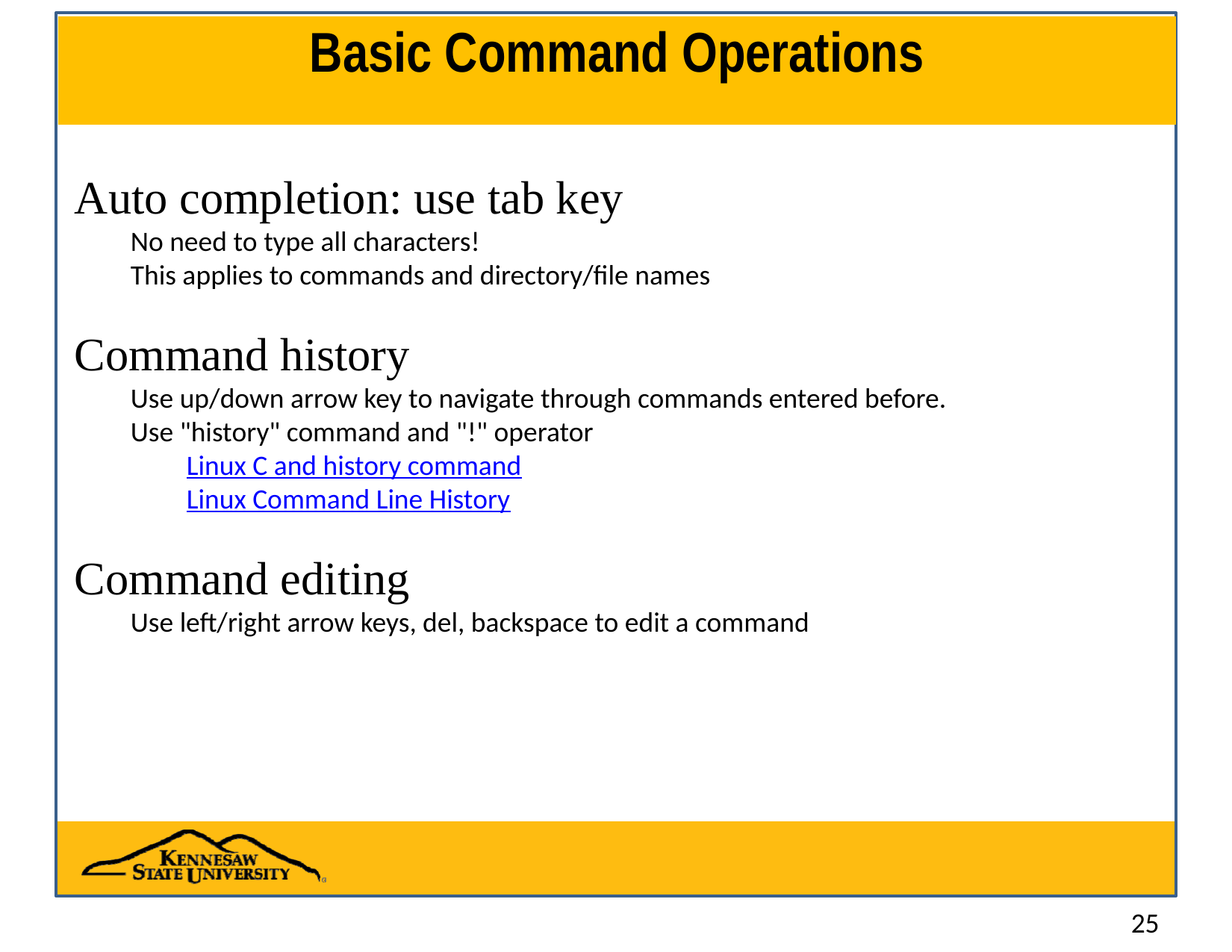

# Basic Command Operations
Auto completion: use tab key
No need to type all characters!
This applies to commands and directory/file names

Command history
Use up/down arrow key to navigate through commands entered before.
Use "history" command and "!" operator
Linux C and history command
Linux Command Line History

Command editing
Use left/right arrow keys, del, backspace to edit a command